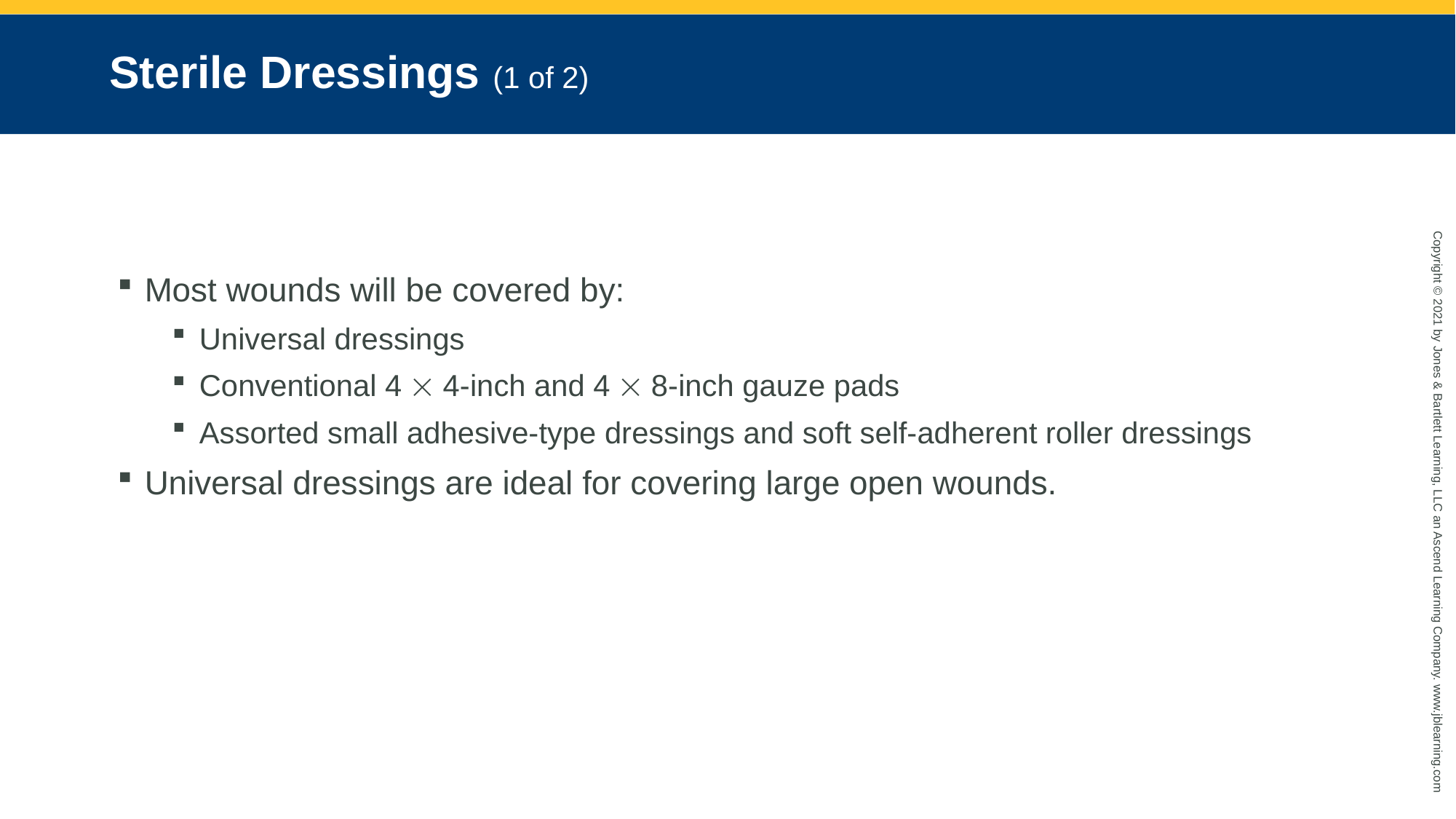

# Sterile Dressings (1 of 2)
Most wounds will be covered by:
Universal dressings
Conventional 4 × 4-inch and 4 × 8-inch gauze pads
Assorted small adhesive-type dressings and soft self-adherent roller dressings
Universal dressings are ideal for covering large open wounds.